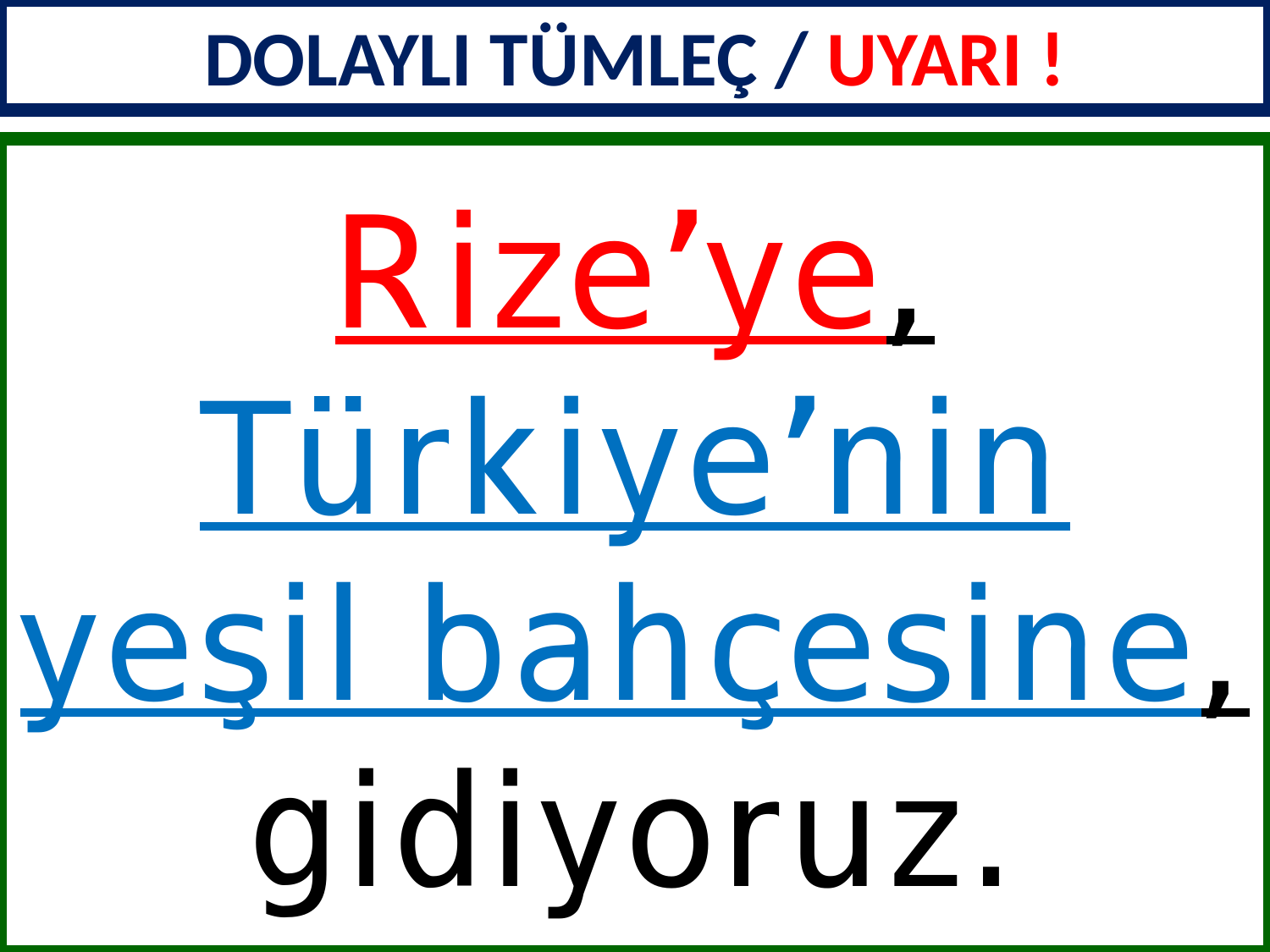

DOLAYLI TÜMLEÇ / UYARI !
Rize’ye, Türkiye’nin yeşil bahçesine, gidiyoruz.